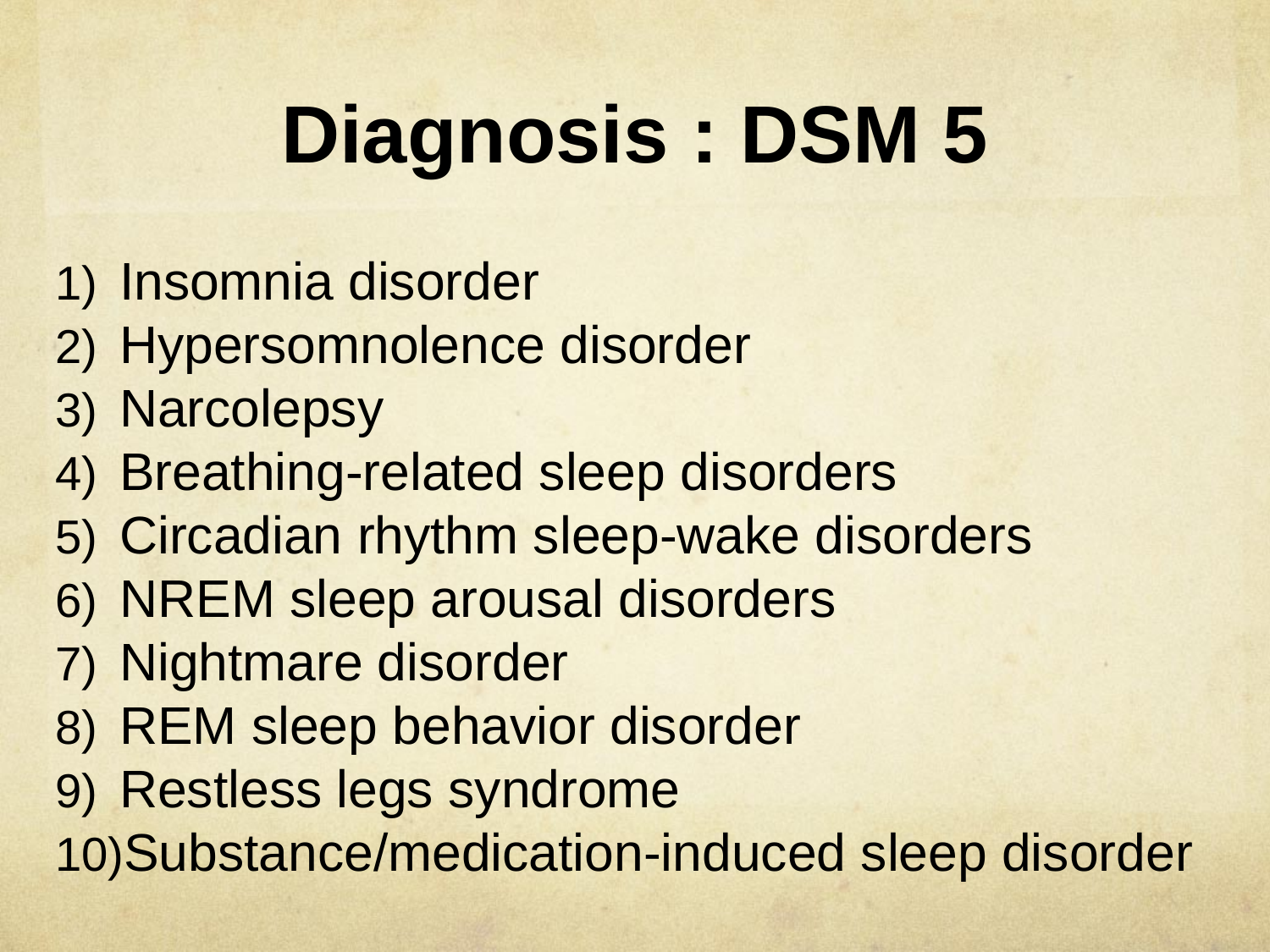

# Diagnosis : DSM 5
Insomnia disorder
Hypersomnolence disorder
Narcolepsy
Breathing-related sleep disorders
Circadian rhythm sleep-wake disorders
NREM sleep arousal disorders
Nightmare disorder
REM sleep behavior disorder
Restless legs syndrome
Substance/medication-induced sleep disorder